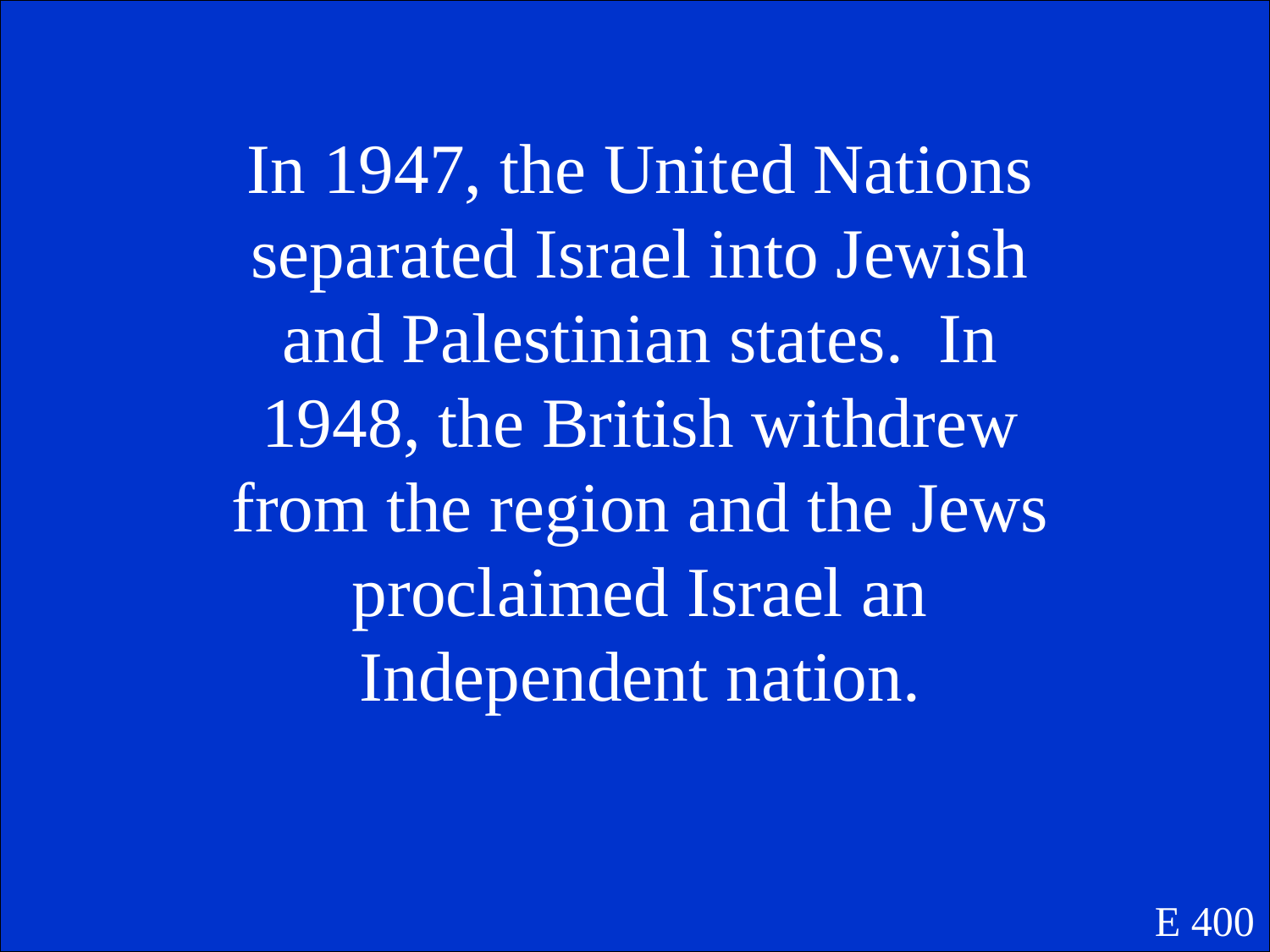

In 1947, the United Nations separated Israel into Jewish and Palestinian states.  In 1948, the British withdrew from the region and the Jews proclaimed Israel an Independent nation.
E 400